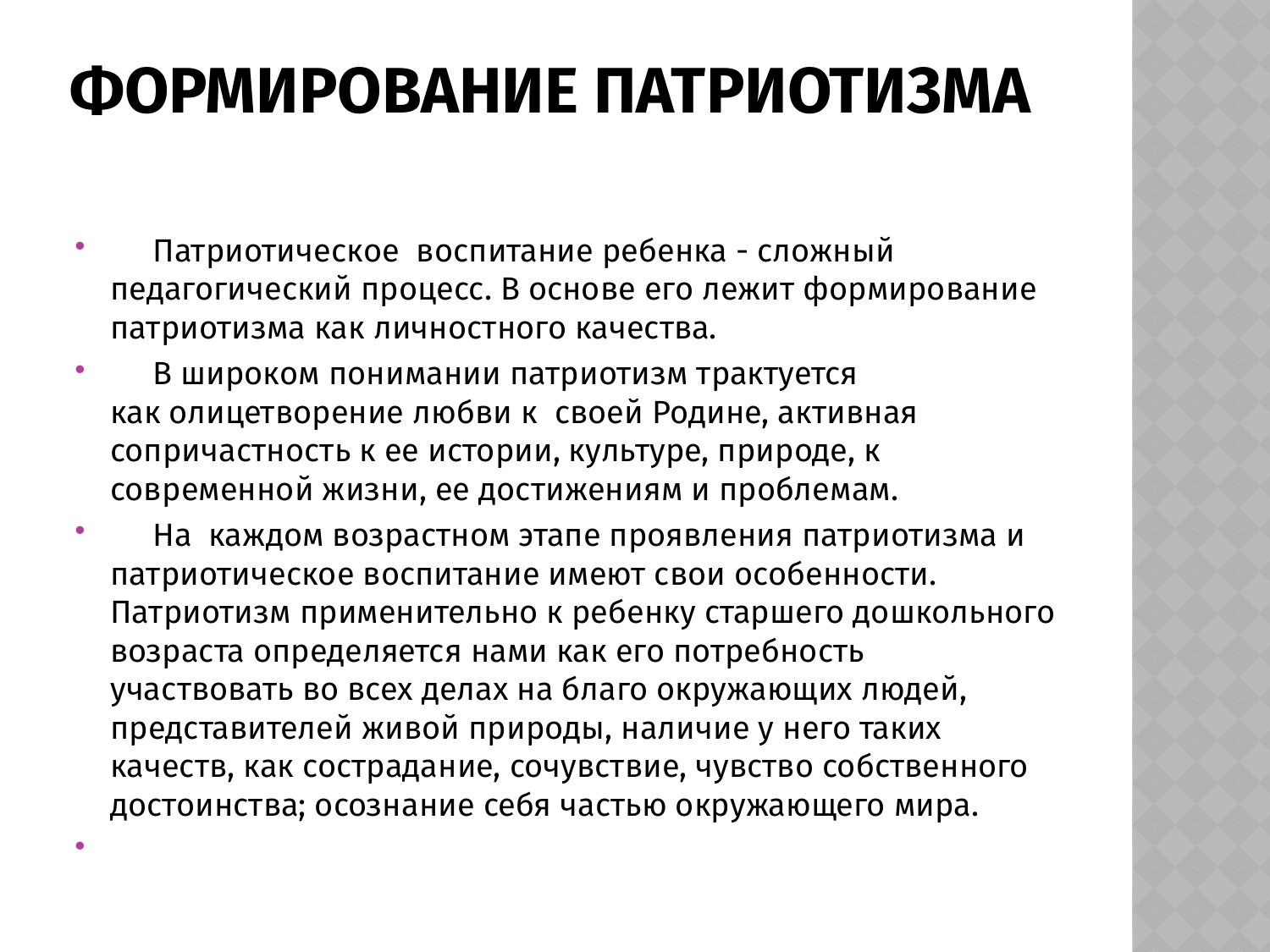

# Формирование патриотизма
     Патриотическое  воспитание ребенка - сложный педагогический процесс. В основе его лежит формирование патриотизма как личностного качества.
     В широком понимании патриотизм трактуется как олицетворение любви к  своей Родине, активная сопричастность к ее истории, культуре, природе, к  современной жизни, ее достижениям и проблемам.
     На  каждом возрастном этапе проявления патриотизма и патриотическое воспитание имеют свои особенности. Патриотизм применительно к ребенку старшего дошкольного возраста определяется нами как его потребность участвовать во всех делах на благо окружающих людей, представителей живой природы, наличие у него таких качеств, как сострадание, сочувствие, чувство собственного достоинства; осознание себя частью окружающего мира.